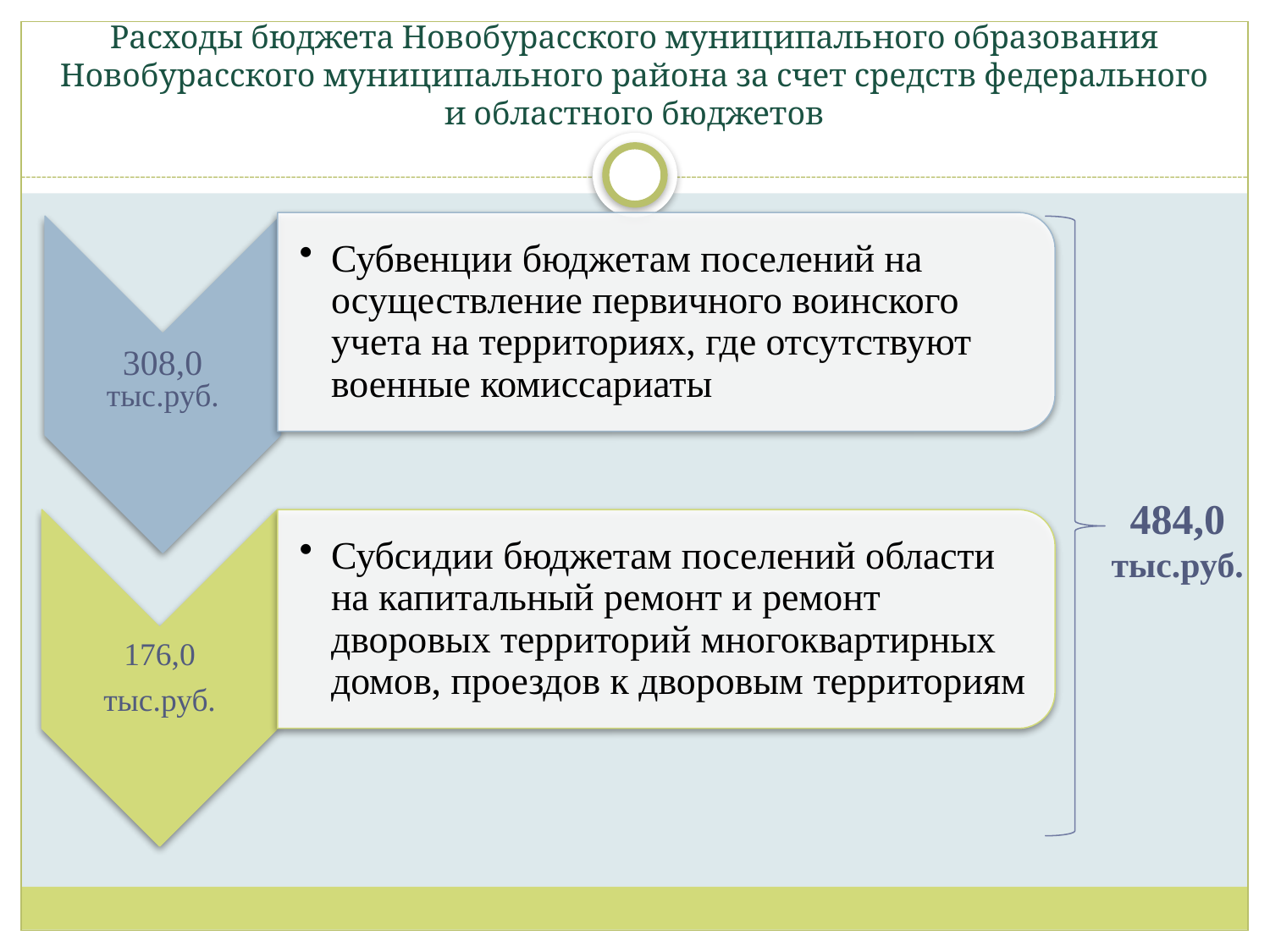

# Расходы бюджета Новобурасского муниципального образования Новобурасского муниципального района за счет средств федерального и областного бюджетов
308,0
тыс.руб.
Субвенции бюджетам поселений на осуществление первичного воинского учета на территориях, где отсутствуют военные комиссариаты
176,0
тыс.руб.
Субсидии бюджетам поселений области на капитальный ремонт и ремонт дворовых территорий многоквартирных домов, проездов к дворовым территориям

484,0
тыс.руб.